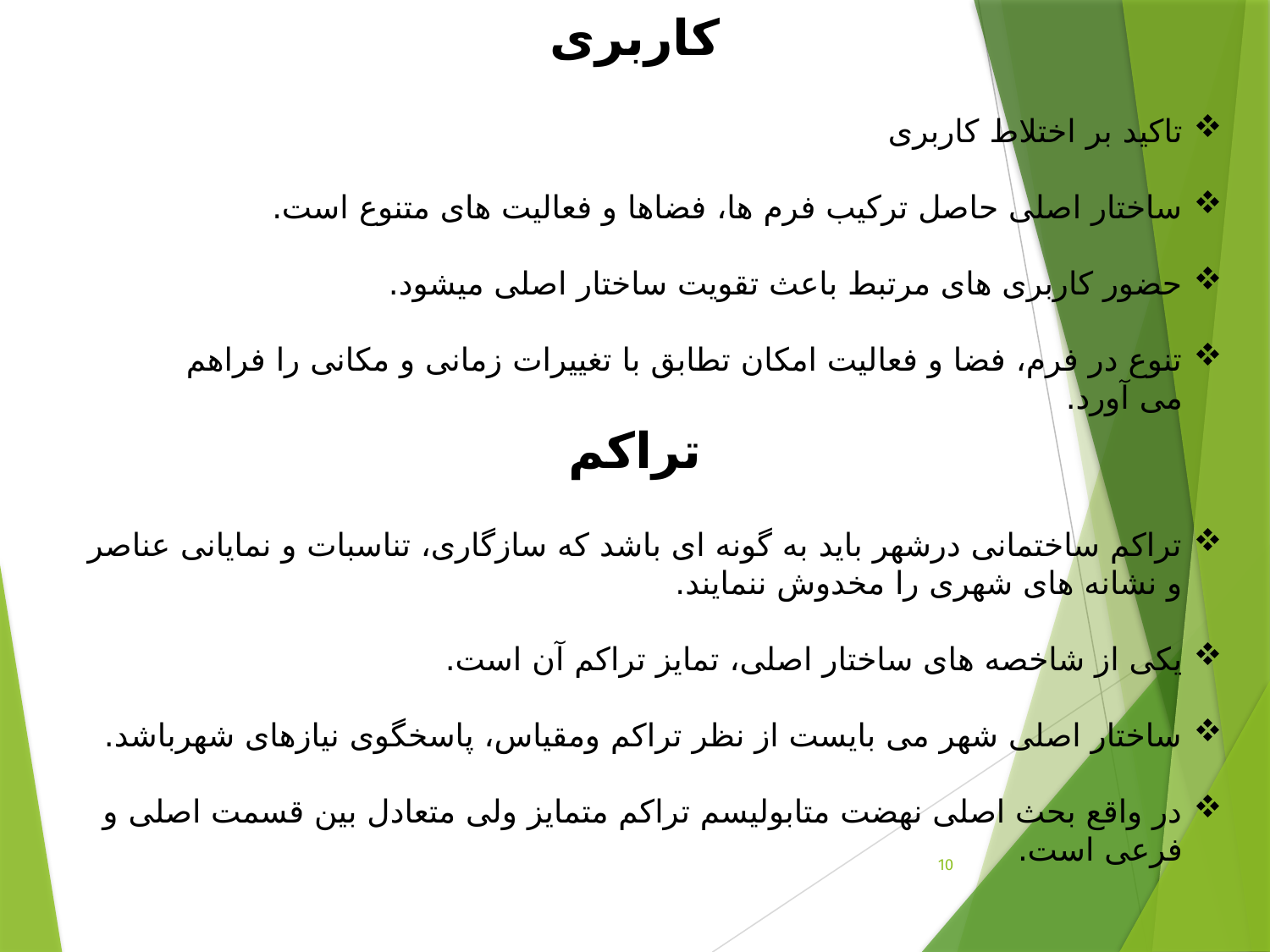

کاربری
تاکید بر اختلاط کاربری

ساختار اصلی حاصل ترکیب فرم ها، فضاها و فعالیت های متنوع است.

حضور کاربری های مرتبط باعث تقویت ساختار اصلی میشود.

تنوع در فرم، فضا و فعالیت امکان تطابق با تغییرات زمانی و مکانی را فراهم می آورد.
تراکم
تراکم ساختمانی درشهر باید به گونه ای باشد که سازگاری، تناسبات و نمایانی عناصر و نشانه های شهری را مخدوش ننمایند.

یکی از شاخصه های ساختار اصلی، تمایز تراکم آن است.

ساختار اصلی شهر می بایست از نظر تراکم ومقیاس، پاسخگوی نیازهای شهرباشد.

در واقع بحث اصلی نهضت متابولیسم تراکم متمایز ولی متعادل بین قسمت اصلی و فرعی است.
10